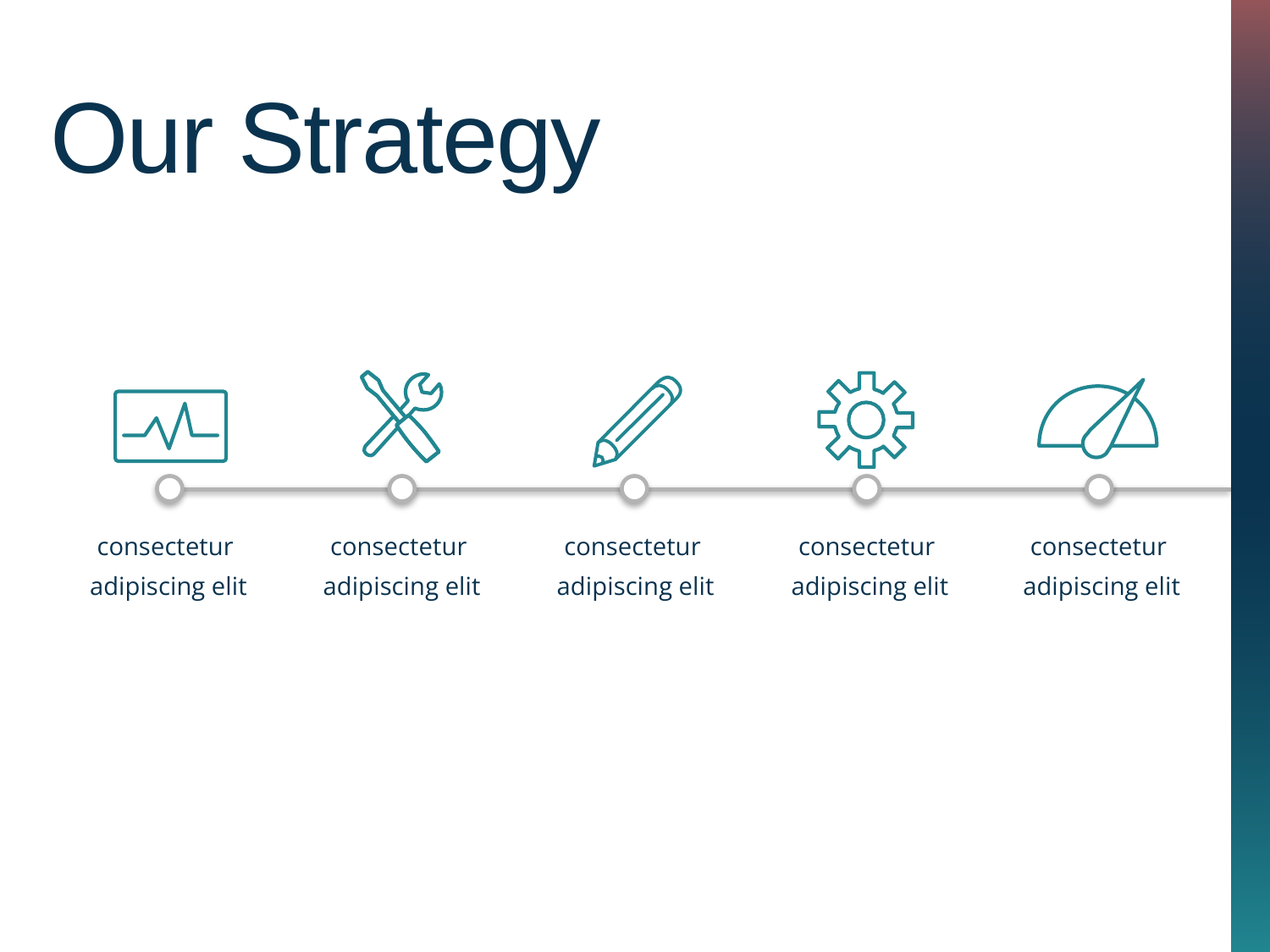

Our Strategy

consectetur
adipiscing elit
consectetur
adipiscing elit
consectetur
adipiscing elit
consectetur
adipiscing elit
consectetur
adipiscing elit